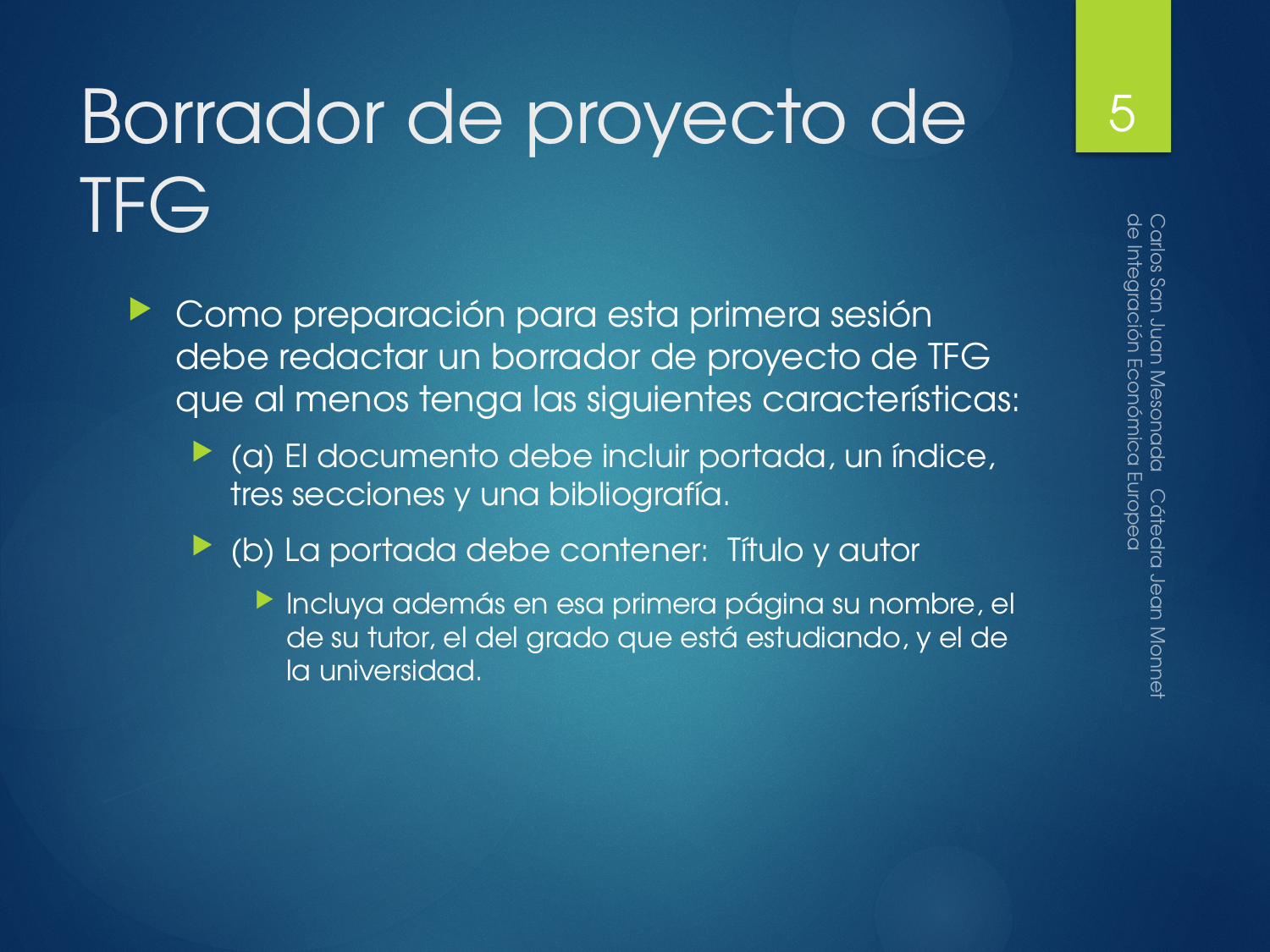

5
# Borrador de proyecto de TFG
Como preparación para esta primera sesión debe redactar un borrador de proyecto de TFG que al menos tenga las siguientes características:
(a) El documento debe incluir portada, un índice, tres secciones y una bibliografía.
(b) La portada debe contener:  Título y autor
Incluya además en esa primera página su nombre, el de su tutor, el del grado que está estudiando, y el de la universidad.
Carlos San Juan Mesonada   Cátedra Jean Monnet de Integración Económica Europea